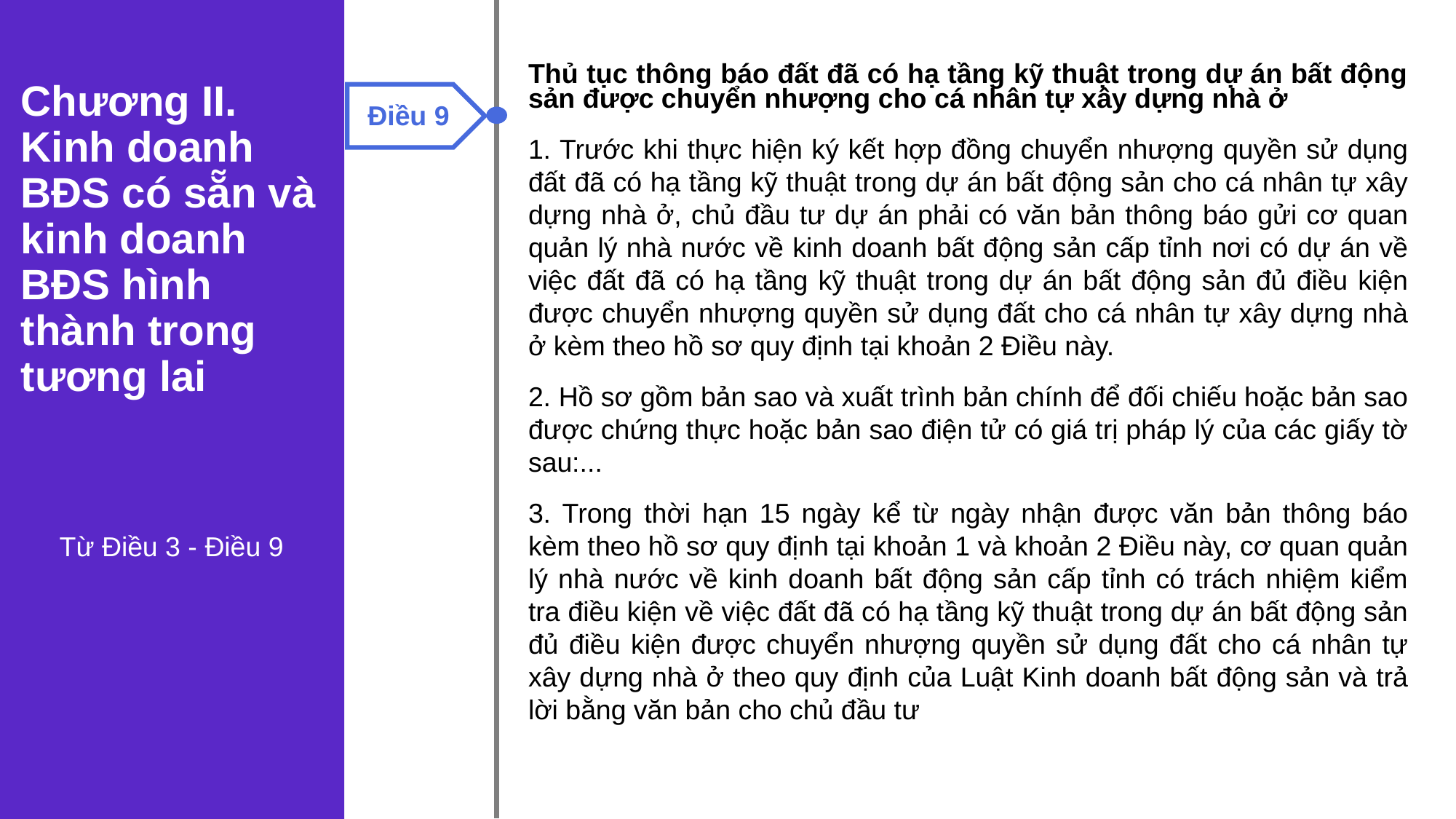

Thủ tục thông báo đất đã có hạ tầng kỹ thuật trong dự án bất động sản được chuyển nhượng cho cá nhân tự xây dựng nhà ở
1. Trước khi thực hiện ký kết hợp đồng chuyển nhượng quyền sử dụng đất đã có hạ tầng kỹ thuật trong dự án bất động sản cho cá nhân tự xây dựng nhà ở, chủ đầu tư dự án phải có văn bản thông báo gửi cơ quan quản lý nhà nước về kinh doanh bất động sản cấp tỉnh nơi có dự án về việc đất đã có hạ tầng kỹ thuật trong dự án bất động sản đủ điều kiện được chuyển nhượng quyền sử dụng đất cho cá nhân tự xây dựng nhà ở kèm theo hồ sơ quy định tại khoản 2 Điều này.
2. Hồ sơ gồm bản sao và xuất trình bản chính để đối chiếu hoặc bản sao được chứng thực hoặc bản sao điện tử có giá trị pháp lý của các giấy tờ sau:...
3. Trong thời hạn 15 ngày kể từ ngày nhận được văn bản thông báo kèm theo hồ sơ quy định tại khoản 1 và khoản 2 Điều này, cơ quan quản lý nhà nước về kinh doanh bất động sản cấp tỉnh có trách nhiệm kiểm tra điều kiện về việc đất đã có hạ tầng kỹ thuật trong dự án bất động sản đủ điều kiện được chuyển nhượng quyền sử dụng đất cho cá nhân tự xây dựng nhà ở theo quy định của Luật Kinh doanh bất động sản và trả lời bằng văn bản cho chủ đầu tư

Điều 9

Chương II. Kinh doanh BĐS có sẵn và kinh doanh BĐS hình thành trong tương lai
Từ Điều 3 - Điều 9